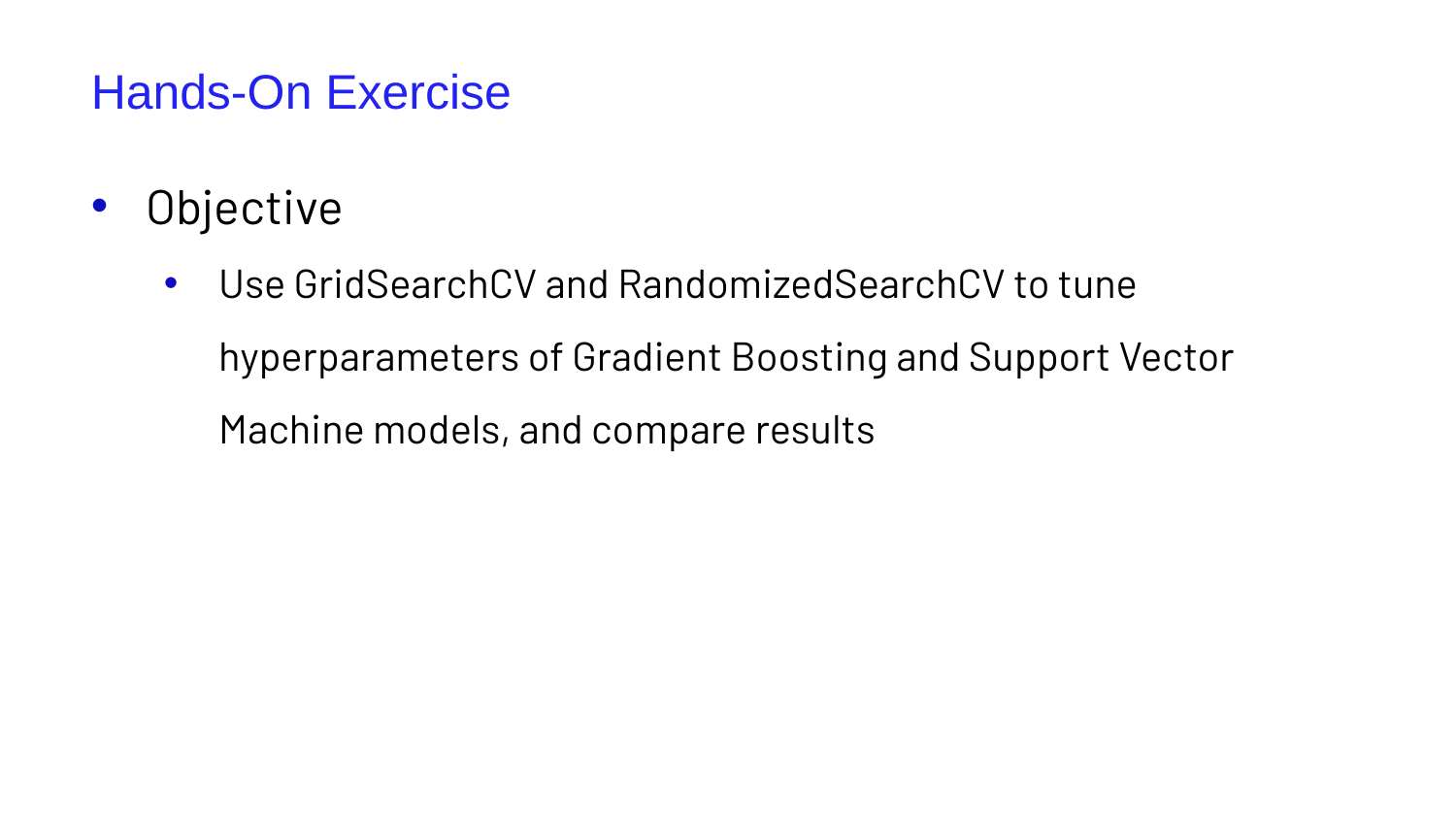

Hands-On Exercise
Objective
Use GridSearchCV and RandomizedSearchCV to tune hyperparameters of Gradient Boosting and Support Vector Machine models, and compare results